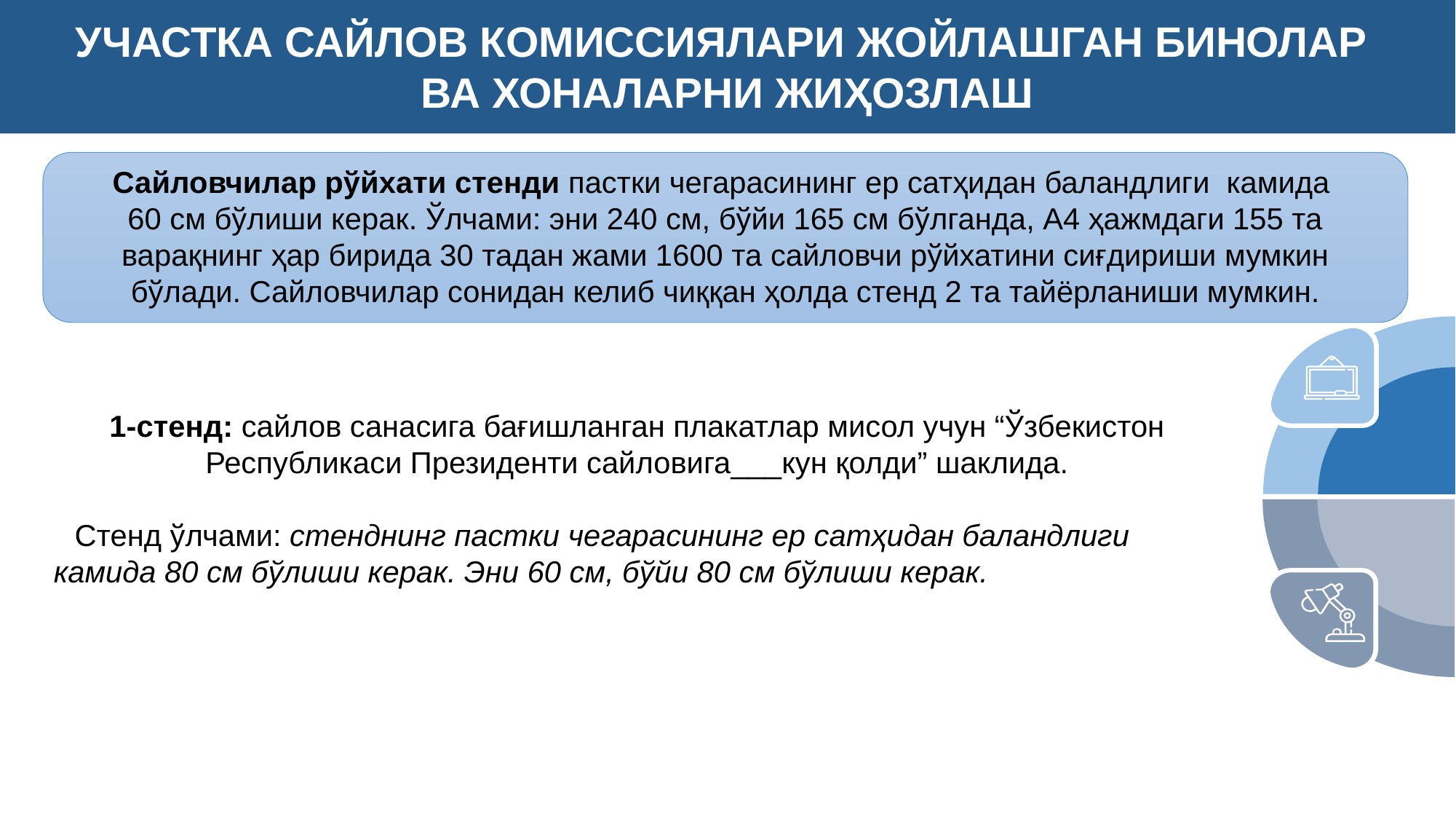

УЧАСТКА САЙЛОВ КОМИССИЯЛАРИ ЖОЙЛАШГАН БИНОЛАР
ВА ХОНАЛАРНИ ЖИҲОЗЛАШ

Сайловчилар рўйхати стенди пастки чегарасининг ер сатҳидан баландлиги  камида  60 см бўлиши керак. Ўлчами: эни 240 см, бўйи 165 см бўлганда, А4 ҳажмдаги 155 та варақнинг ҳар бирида 30 тадан жами 1600 та сайловчи рўйхатини сиғдириши мумкин бўлади. Сайловчилар сонидан келиб чиққан ҳолда стенд 2 та тайёрланиши мумкин.

1-стенд: сайлов санасига бағишланган плакатлар мисол учун “Ўзбекистон Республикаси Президенти сайловига___кун қолди” шаклида.

Стенд ўлчами: стенднинг пастки чегарасининг ер сатҳидан баландлиги  камида 80 см бўлиши керак. Эни 60 см, бўйи 80 см бўлиши керак.